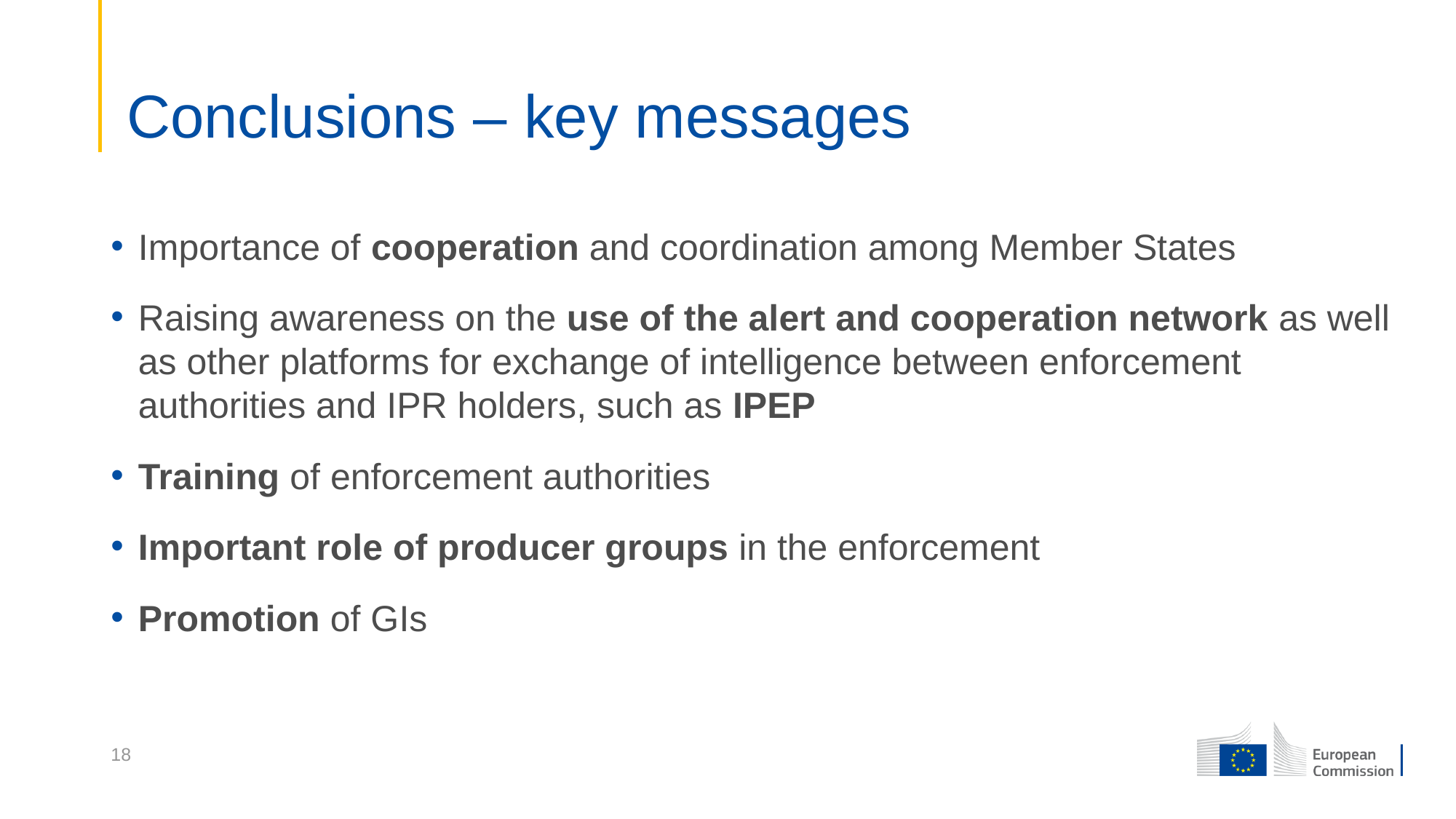

# Conclusions – key messages
Importance of cooperation and coordination among Member States
Raising awareness on the use of the alert and cooperation network as well as other platforms for exchange of intelligence between enforcement authorities and IPR holders, such as IPEP
Training of enforcement authorities
Important role of producer groups in the enforcement
Promotion of GIs

18